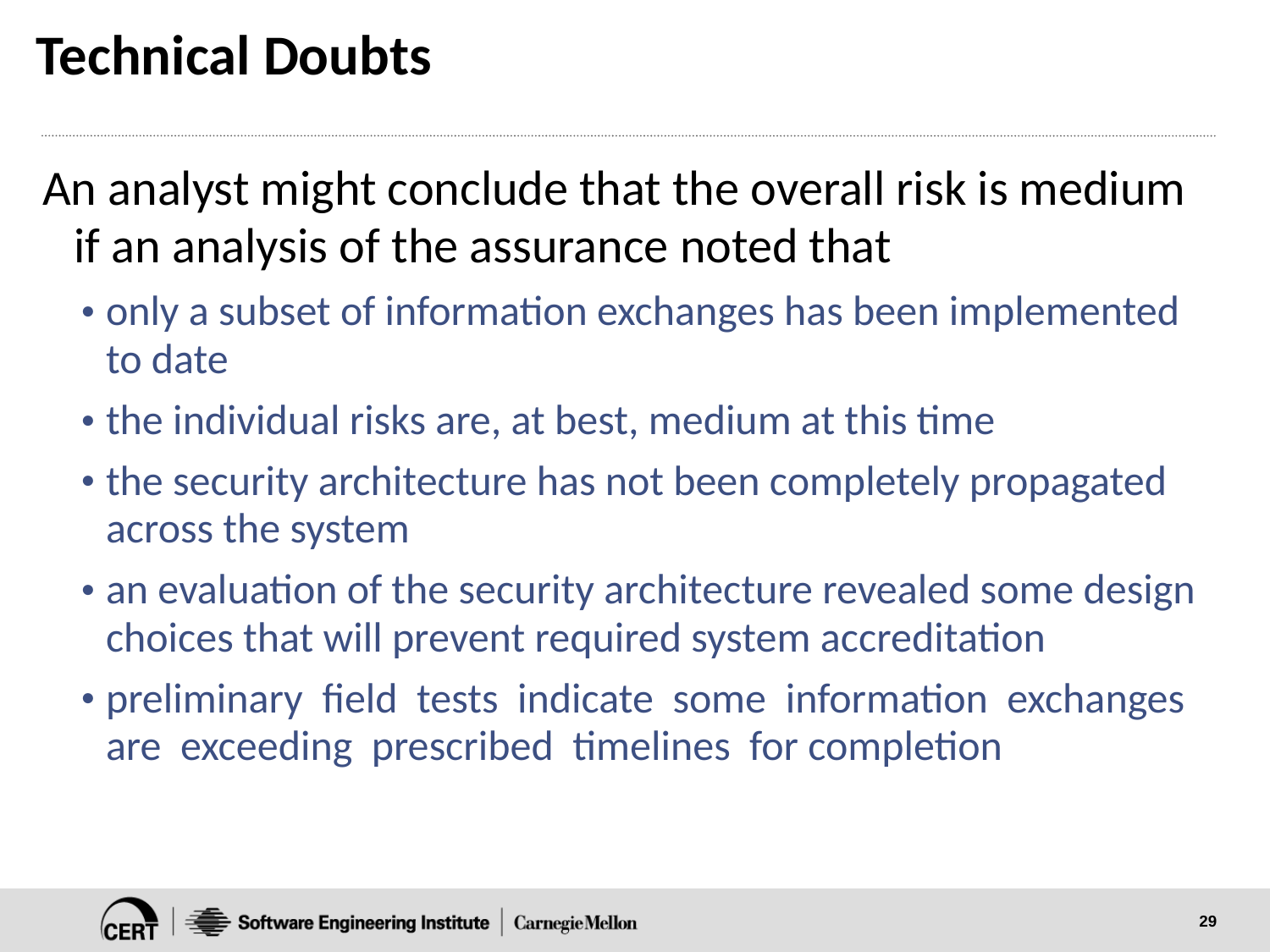

# Technical Doubts
An analyst might conclude that the overall risk is medium if an analysis of the assurance noted that
only a subset of information exchanges has been implemented to date
the individual risks are, at best, medium at this time
the security architecture has not been completely propagated across the system
an evaluation of the security architecture revealed some design choices that will prevent required system accreditation
preliminary  field  tests  indicate  some  information  exchanges  are  exceeding  prescribed  timelines  for completion